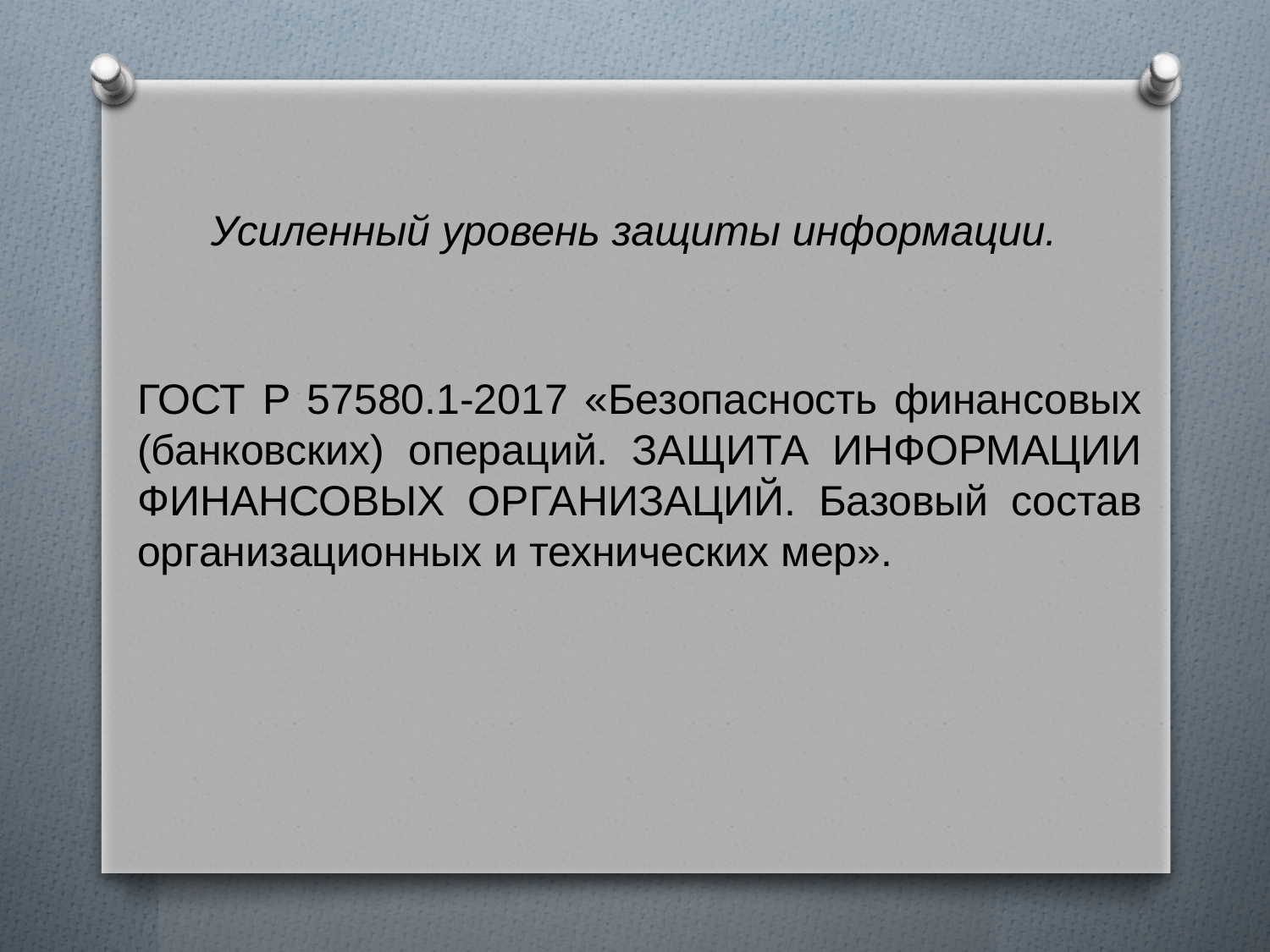

Усиленный уровень защиты информации.

ГОСТ Р 57580.1-2017 «Безопасность финансовых (банковских) операций. ЗАЩИТА ИНФОРМАЦИИ ФИНАНСОВЫХ ОРГАНИЗАЦИЙ. Базовый состав организационных и технических мер».